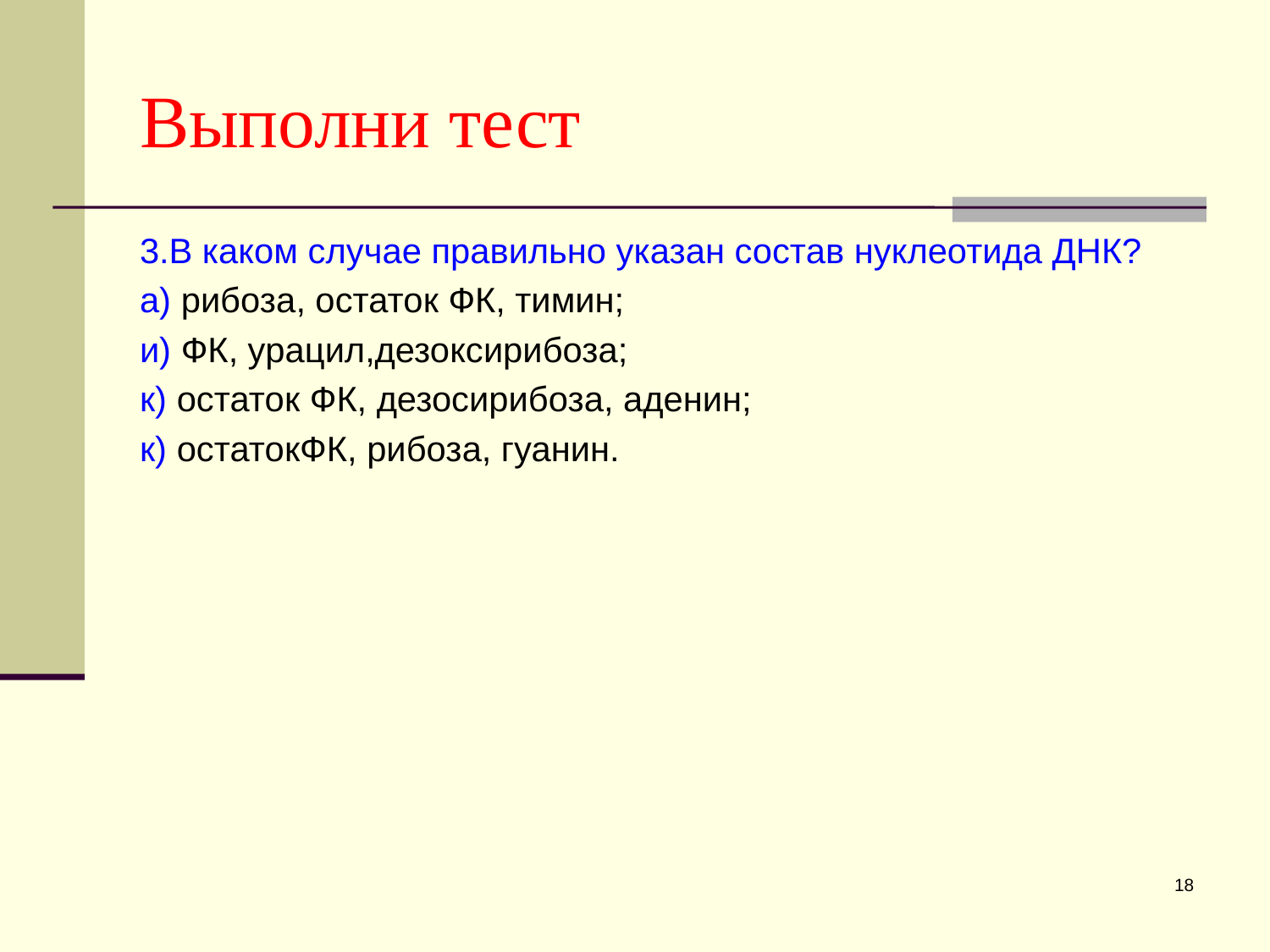

# Выполни тест
3.В каком случае правильно указан состав нуклеотида ДНК?
а) рибоза, остаток ФК, тимин;
и) ФК, урацил,дезоксирибоза;
к) остаток ФК, дезосирибоза, аденин;
к) остатокФК, рибоза, гуанин.
18